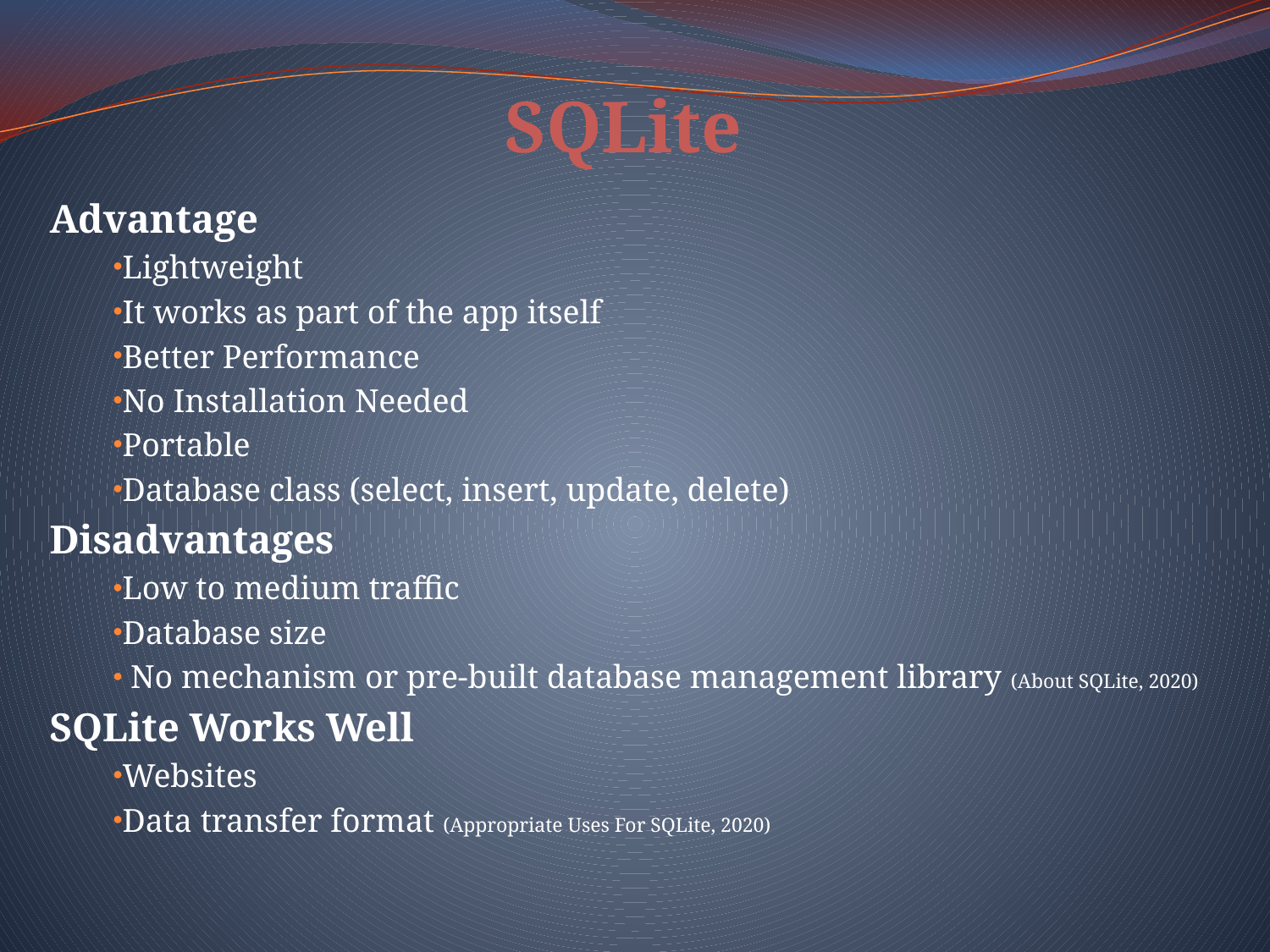

# SQLite
Advantage
Lightweight
It works as part of the app itself
Better Performance
No Installation Needed
Portable
Database class (select, insert, update, delete)
Disadvantages
Low to medium traffic
Database size
 No mechanism or pre-built database management library (About SQLite, 2020)
SQLite Works Well
Websites
Data transfer format (Appropriate Uses For SQLite, 2020)